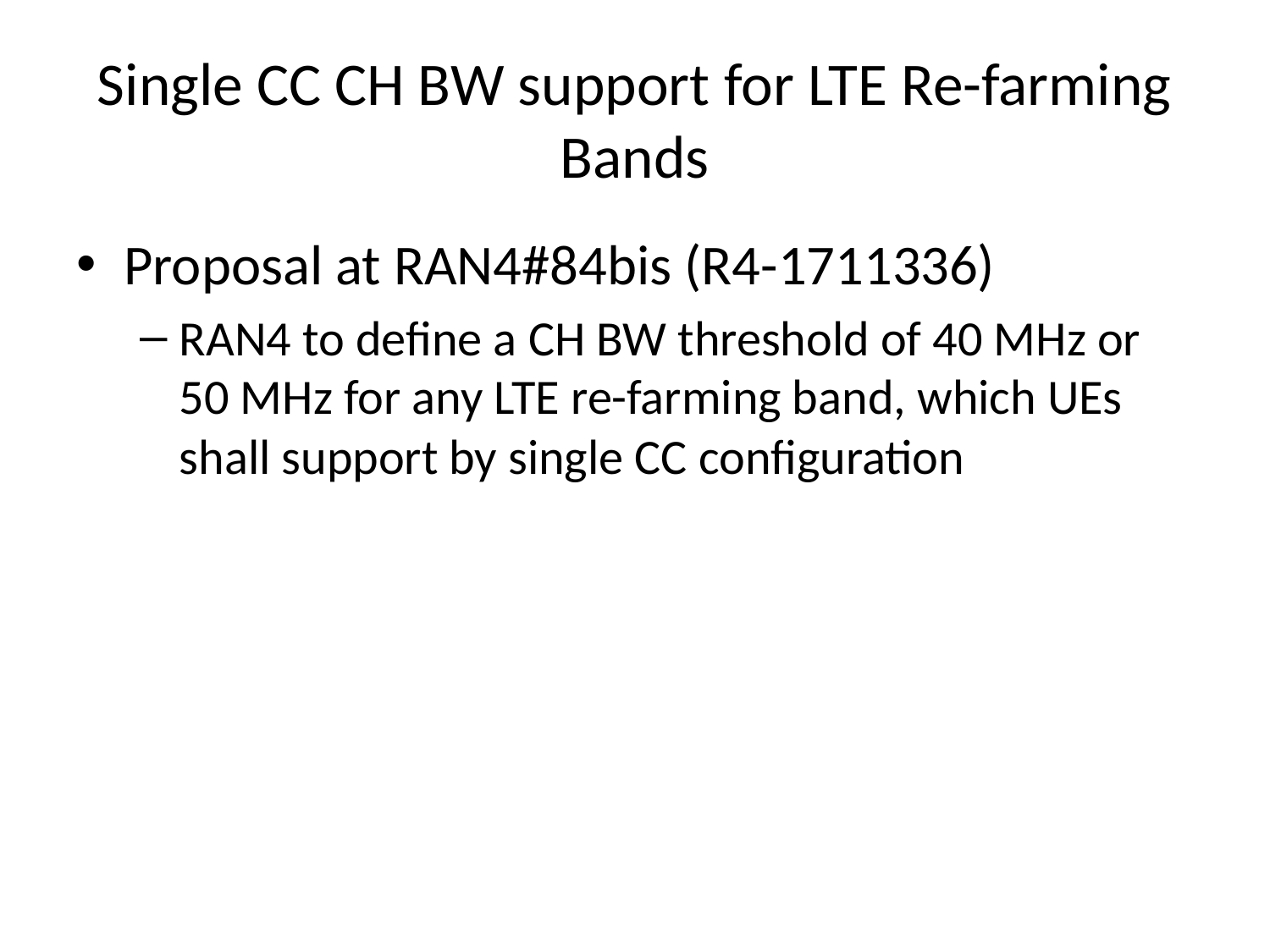

# Single CC CH BW support for LTE Re-farming Bands
Proposal at RAN4#84bis (R4-1711336)
RAN4 to define a CH BW threshold of 40 MHz or 50 MHz for any LTE re-farming band, which UEs shall support by single CC configuration